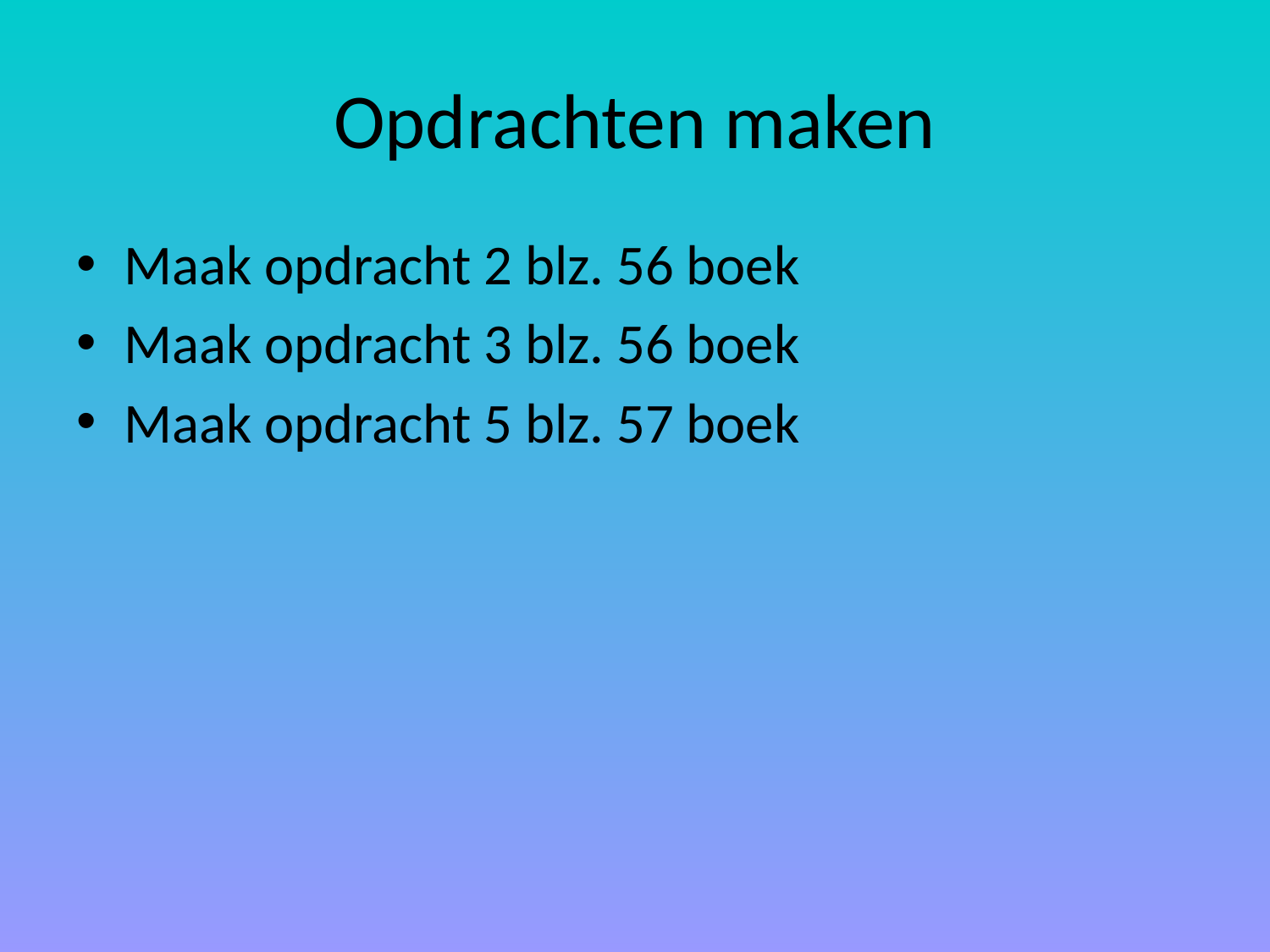

# Opdrachten maken
Maak opdracht 2 blz. 56 boek
Maak opdracht 3 blz. 56 boek
Maak opdracht 5 blz. 57 boek